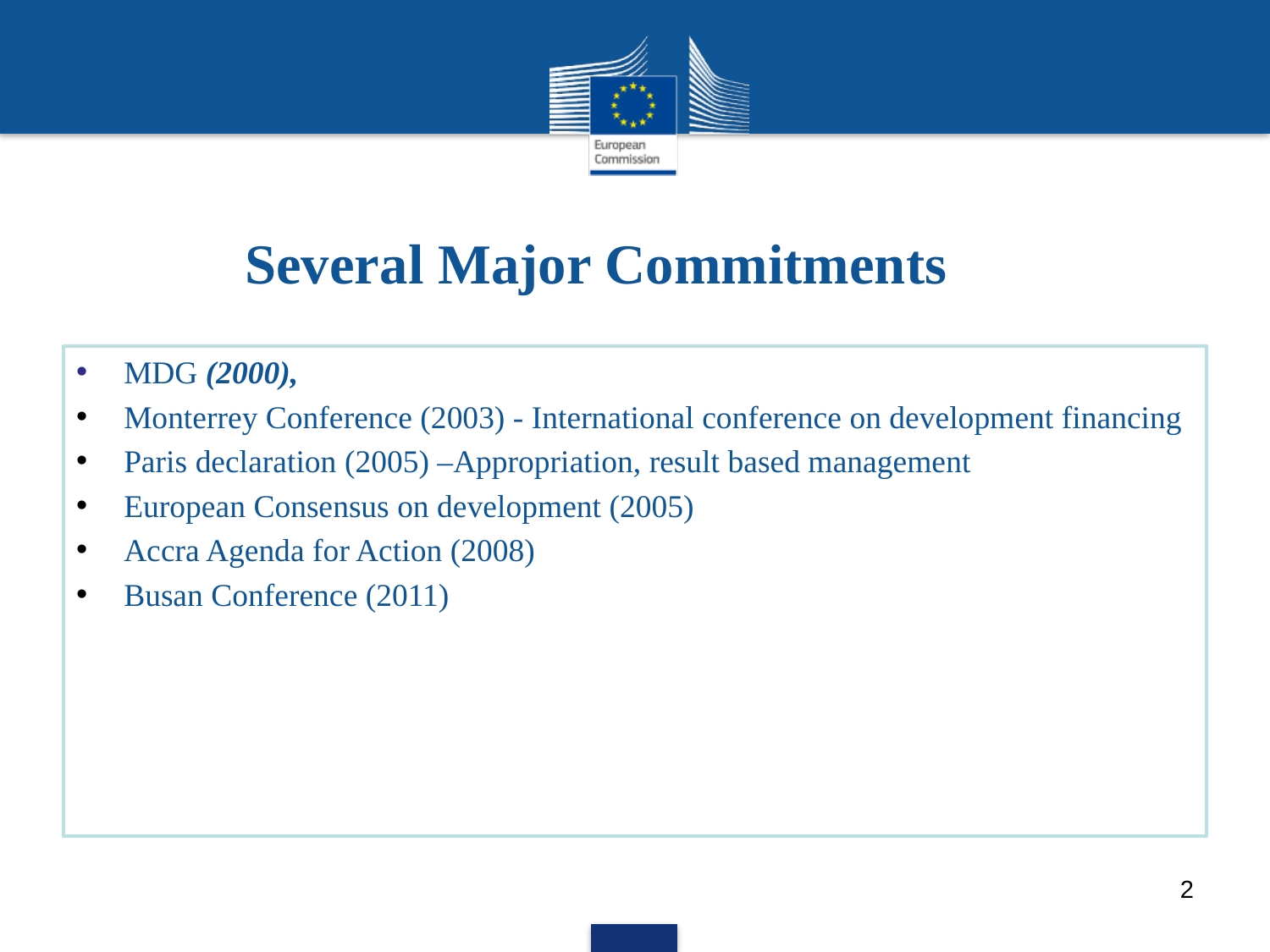

# Several Major Commitments
MDG (2000),
Monterrey Conference (2003) - International conference on development financing
Paris declaration (2005) –Appropriation, result based management
European Consensus on development (2005)
Accra Agenda for Action (2008)
Busan Conference (2011)
2